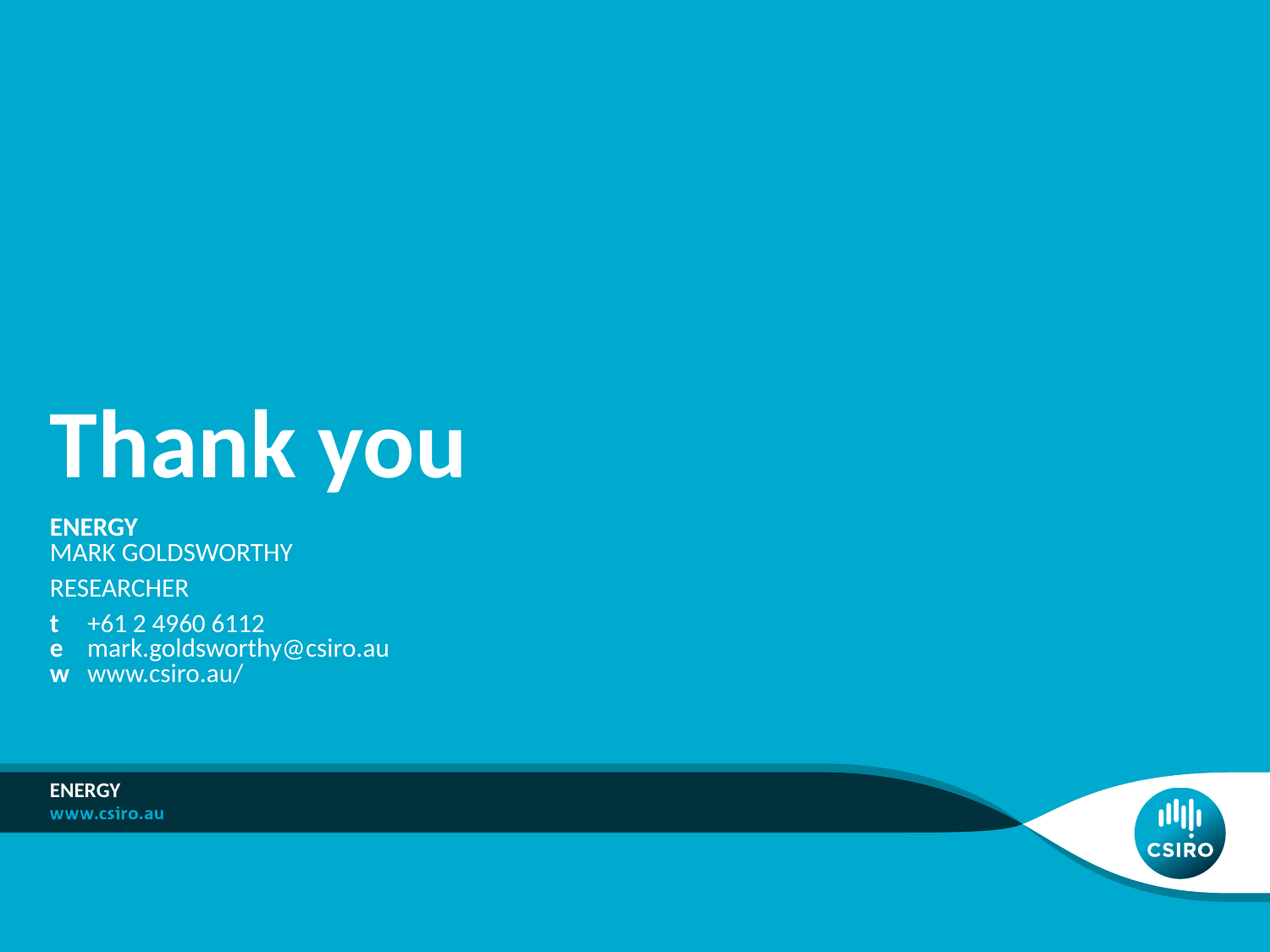

# Thank you
ENERGY
MARK GOLDSWORTHY
RESEARCHER
t	+61 2 4960 6112
e	mark.goldsworthy@csiro.au
w	www.csiro.au/
ENERGY